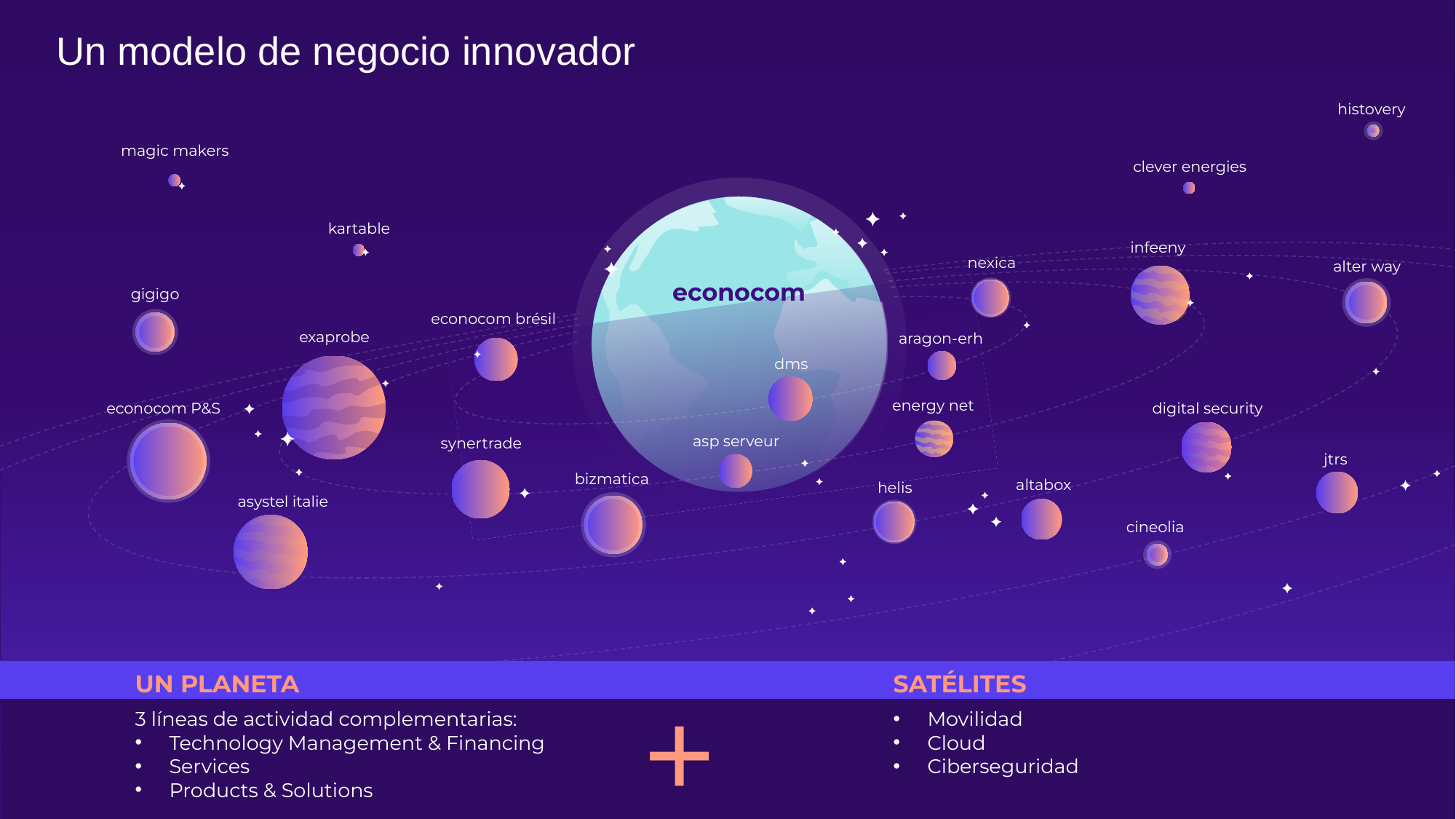

Un modelo de negocio innovador
histovery

magic makers
clever energies

kartable
infeeny

nexica
alter way

econocom
gigigo

econocom brésil

exaprobe
aragon-erh
dms

energy net
econocom P&S
digital security

asp serveur
synertrade
jtrs
bizmatica
altabox
helis
asystel italie
cineolia

UN PLANETA
3 líneas de actividad complementarias:
Technology Management & Financing
Services
Products & Solutions
SATÉLITES
Movilidad
Cloud
Ciberseguridad
+
3